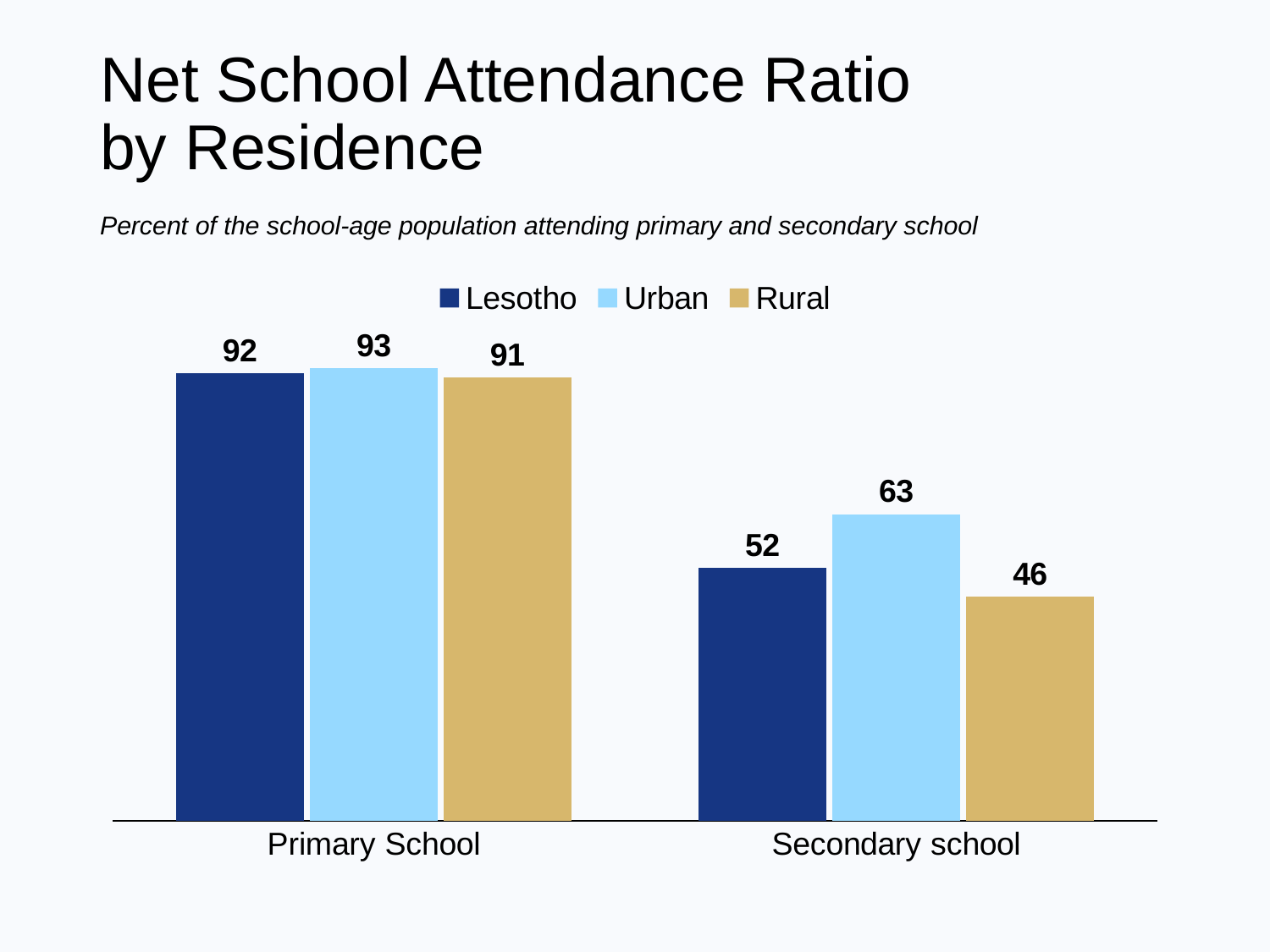

# Net School Attendance Ratio by Residence
Percent of the school-age population attending primary and secondary school

### Chart

| Category | Lesotho | Urban | Rural |
|---|---|---|---|
| Primary School | 92.0 | 93.0 | 91.0 |
| Secondary school | 52.0 | 63.0 | 46.0 |